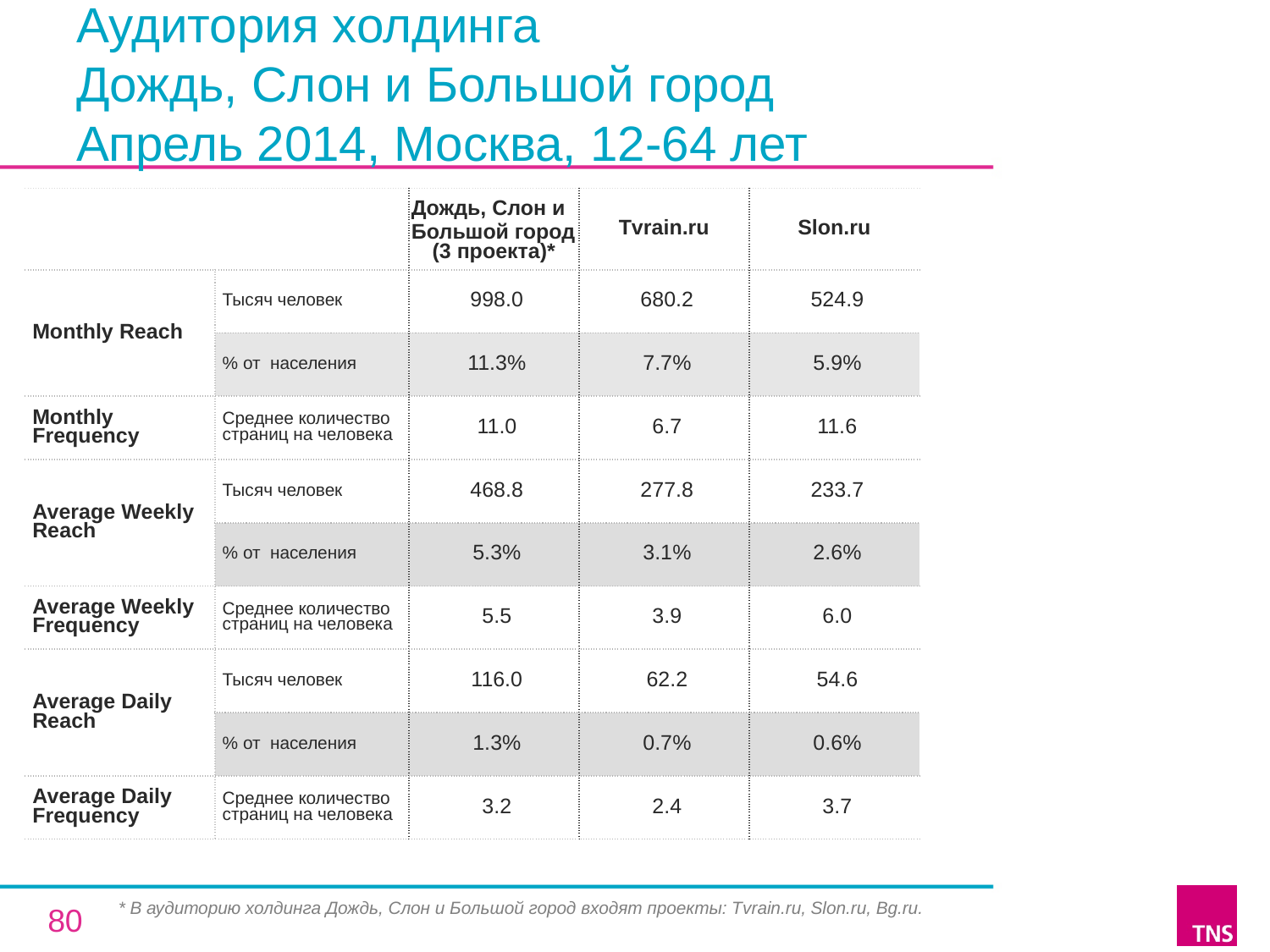

# Аудитория холдинга
Дождь, Слон и Большой город
Апрель 2014, Москва, 12-64 лет
|  |  | Дождь, Слон и Большой город (3 проекта)\* | Tvrain.ru | Slon.ru |
| --- | --- | --- | --- | --- |
| Monthly Reach | Тысяч человек | 998.0 | 680.2 | 524.9 |
|  | % от населения | 11.3% | 7.7% | 5.9% |
| Monthly Frequency | Среднее количество страниц на человека | 11.0 | 6.7 | 11.6 |
| Average Weekly Reach | Тысяч человек | 468.8 | 277.8 | 233.7 |
|  | % от населения | 5.3% | 3.1% | 2.6% |
| Average Weekly Frequency | Среднее количество страниц на человека | 5.5 | 3.9 | 6.0 |
| Average Daily Reach | Тысяч человек | 116.0 | 62.2 | 54.6 |
|  | % от населения | 1.3% | 0.7% | 0.6% |
| Average Daily Frequency | Среднее количество страниц на человека | 3.2 | 2.4 | 3.7 |
* В аудиторию холдинга Дождь, Слон и Большой город входят проекты: Tvrain.ru, Slon.ru, Bg.ru.
80